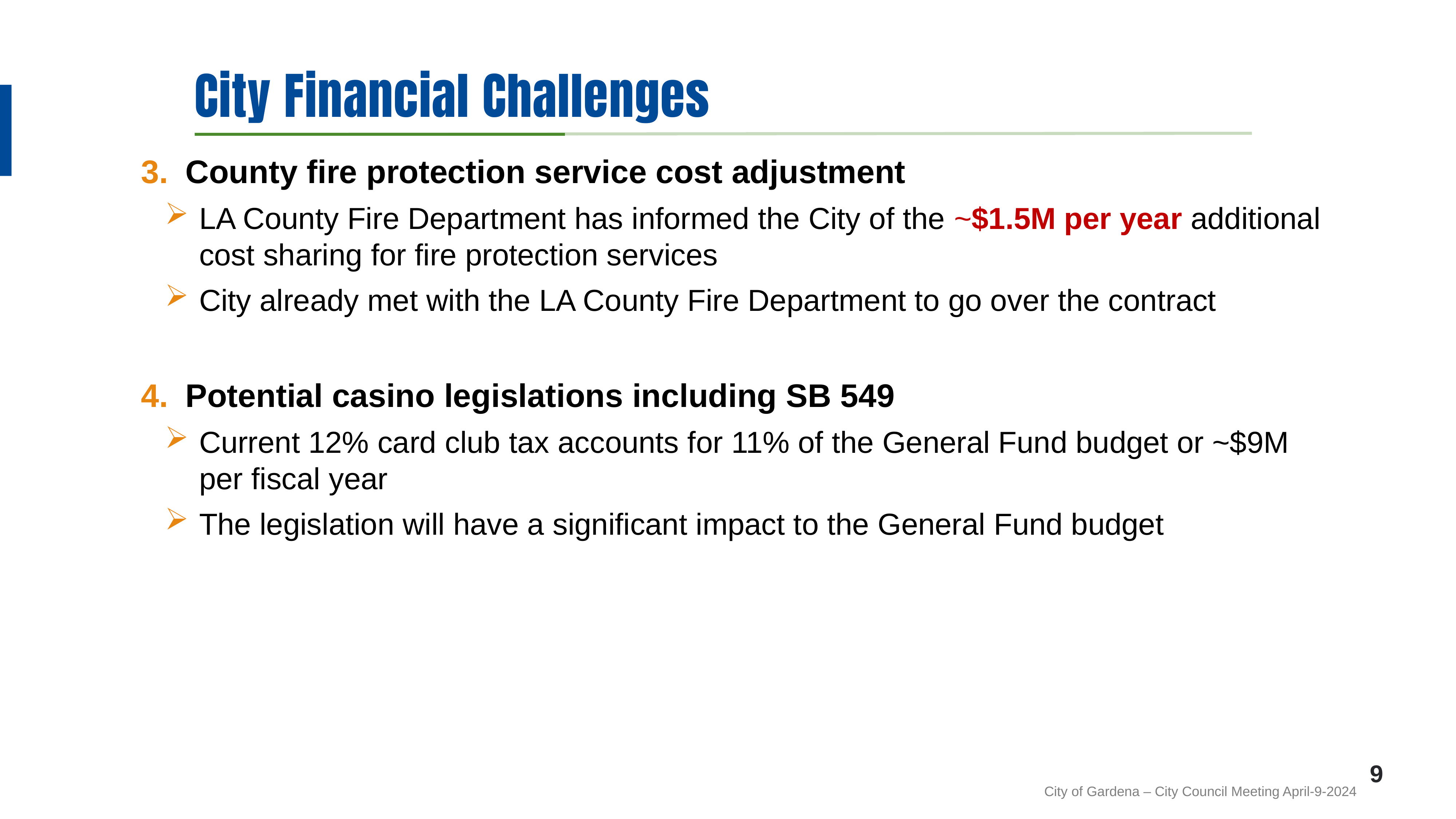

City Financial Challenges

County fire protection service cost adjustment
LA County Fire Department has informed the City of the ~$1.5M per year additional cost sharing for fire protection services
City already met with the LA County Fire Department to go over the contract

Potential casino legislations including SB 549
Current 12% card club tax accounts for 11% of the General Fund budget or ~$9M per fiscal year
The legislation will have a significant impact to the General Fund budget

9
City of Gardena – City Council Meeting April-9-2024